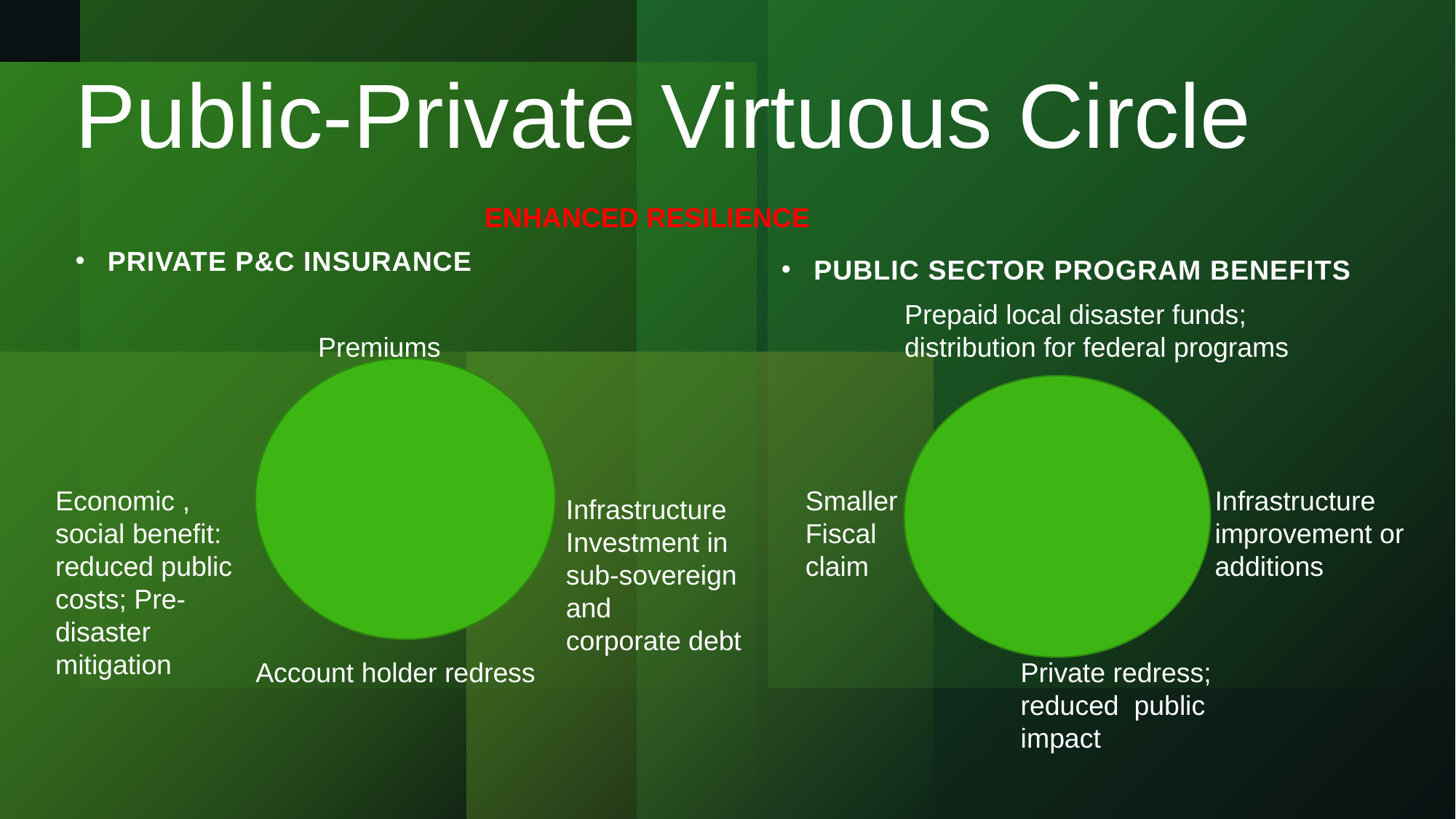

# Public-Private Virtuous Circle
ENHANCED RESILIENCE
PRIVATE P&C INSURANCE
PUBLIC SECTOR PROGRAM BENEFITS
Prepaid local disaster funds; distribution for federal programs
Premiums

Economic , social benefit: reduced public costs; Pre-disaster mitigation
Smaller
Fiscal claim
Infrastructure improvement or additions
Infrastructure
Investment in sub-sovereign and
corporate debt

Account holder redress
Private redress; reduced  public impact